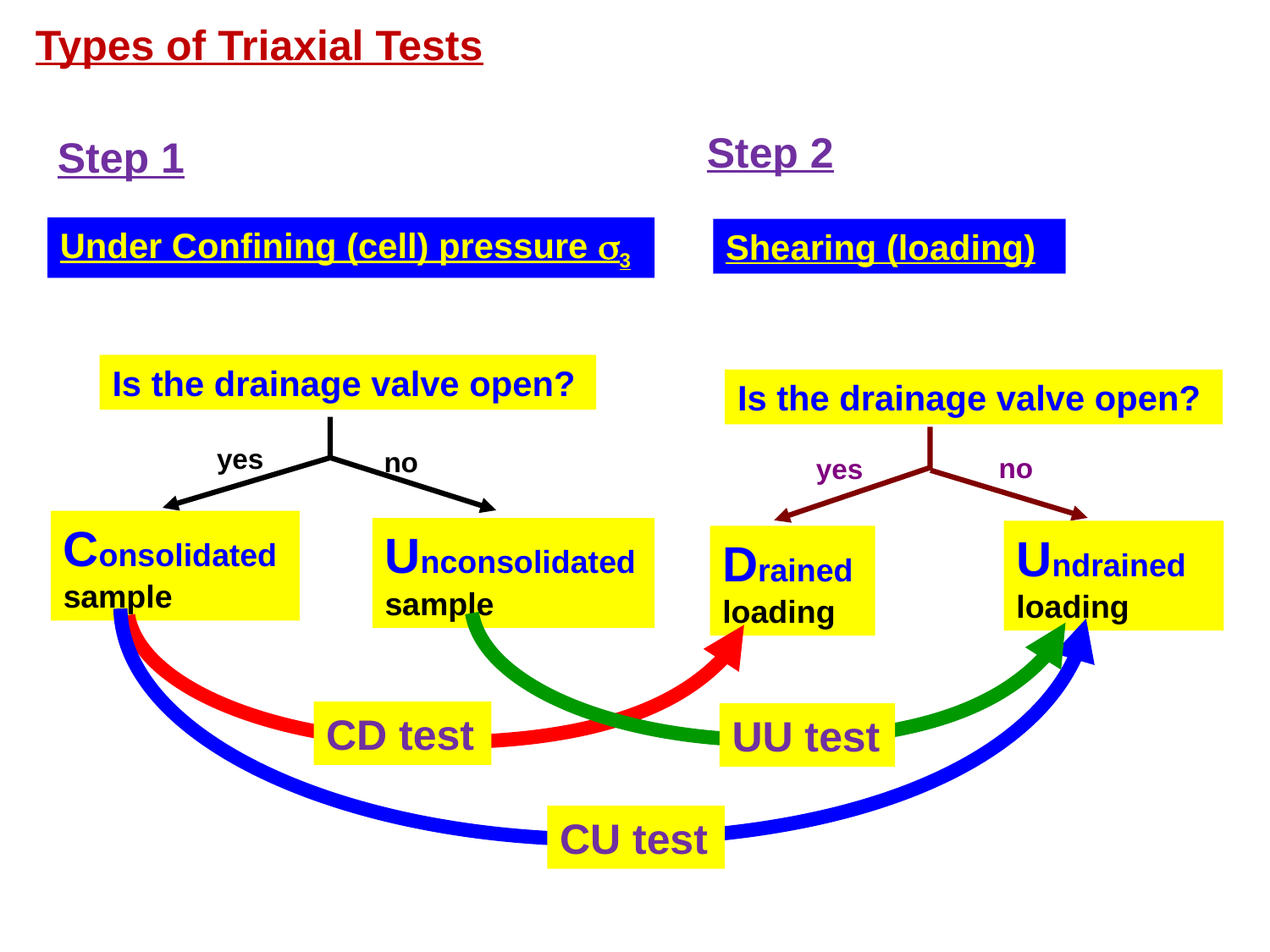

Types of Triaxial Tests
Step 2
Shearing (loading)
Is the drainage valve open?

Undrained loading
Drained loading
no
yes
Step 1
Under Confining (cell) pressure σ3
Is the drainage valve open?

Consolidated sample
Unconsolidated sample
yes
no

UU test

CD test

CU test